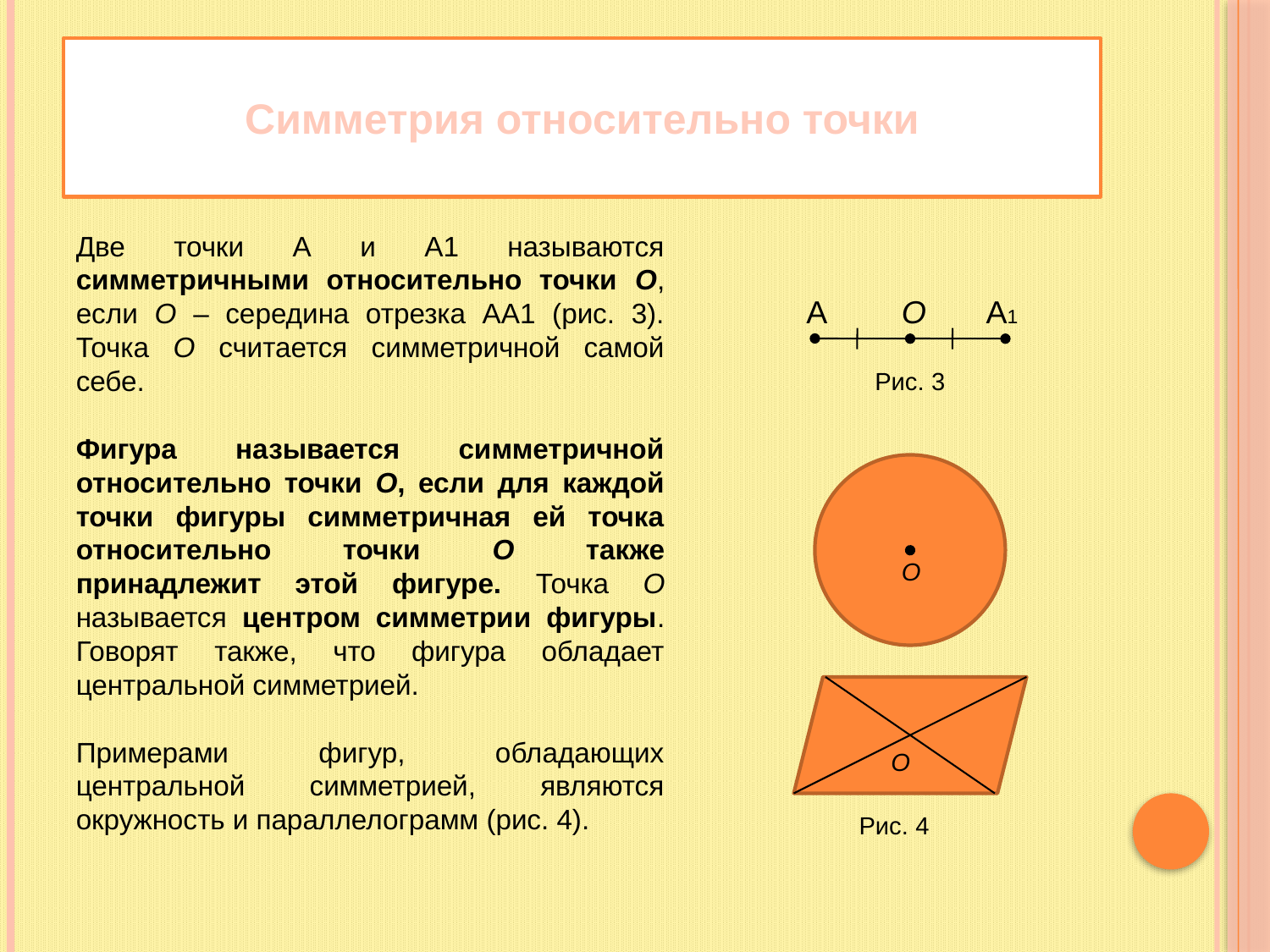

# Симметрия относительно точки
Две точки А и А1 называются симметричными относительно точки О, если О – середина отрезка АА1 (рис. 3). Точка О считается симметричной самой себе.

Фигура называется симметричной относительно точки О, если для каждой точки фигуры симметричная ей точка относительно точки О также принадлежит этой фигуре. Точка О называется центром симметрии фигуры. Говорят также, что фигура обладает центральной симметрией.

Примерами фигур, обладающих центральной симметрией, являются окружность и параллелограмм (рис. 4).
А
О
А1
Рис. 3

О

О
Рис. 4